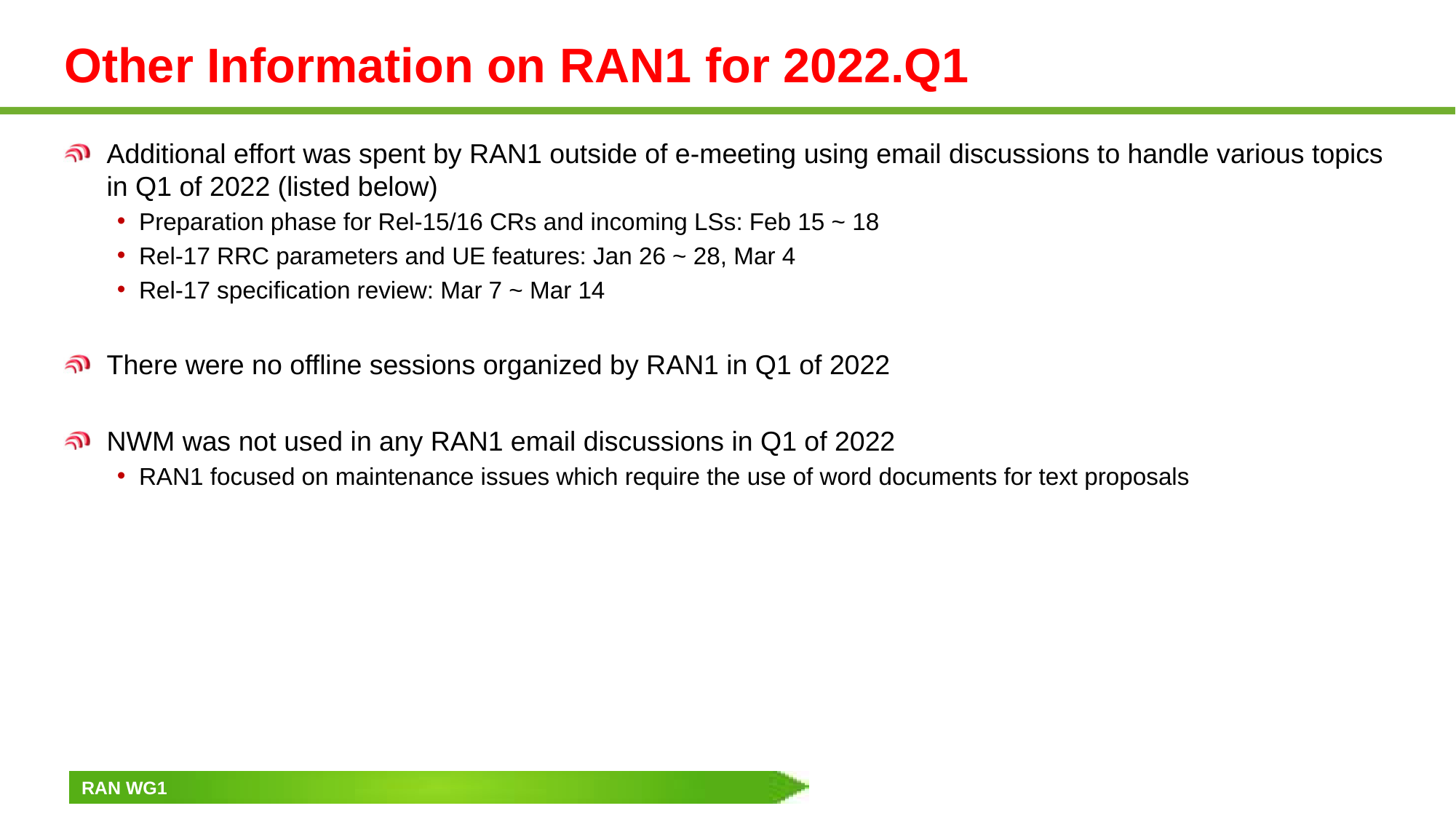

# Other Information on RAN1 for 2022.Q1
Additional effort was spent by RAN1 outside of e-meeting using email discussions to handle various topics in Q1 of 2022 (listed below)
Preparation phase for Rel-15/16 CRs and incoming LSs: Feb 15 ~ 18
Rel-17 RRC parameters and UE features: Jan 26 ~ 28, Mar 4
Rel-17 specification review: Mar 7 ~ Mar 14

There were no offline sessions organized by RAN1 in Q1 of 2022

NWM was not used in any RAN1 email discussions in Q1 of 2022
RAN1 focused on maintenance issues which require the use of word documents for text proposals